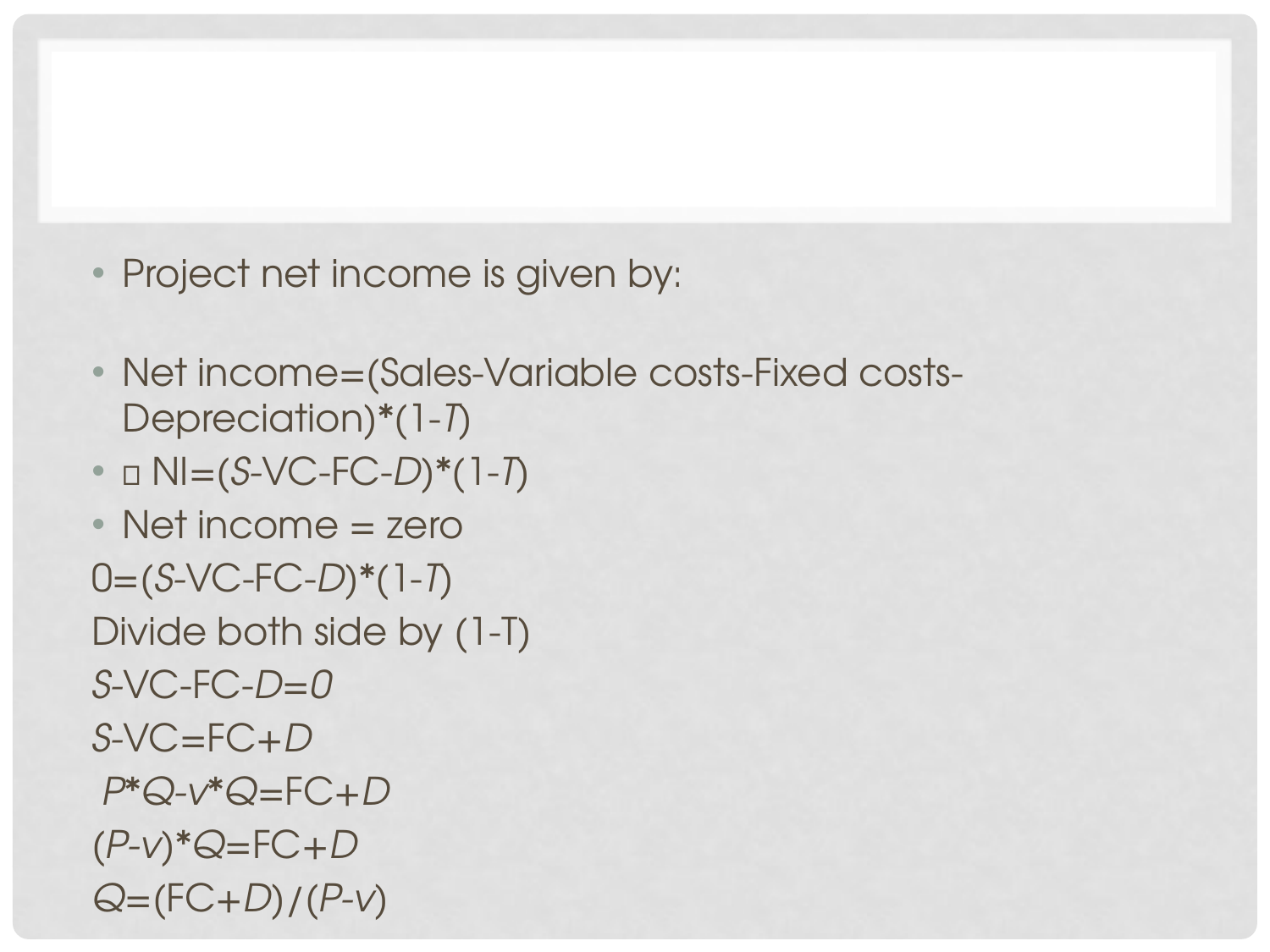

#
Project net income is given by:
Net income=(Sales-Variable costs-Fixed costs-Depreciation)*(1-T)
􏰁 NI=(S-VC-FC-D)*(1-T)
Net income = zero
0=(S-VC-FC-D)*(1-T)
Divide both side by (1-T)
S-VC-FC-D=0
S-VC=FC+D
 P*Q-v*Q=FC+D
(P-v)*Q=FC+D
Q=(FC+D)/(P-v)